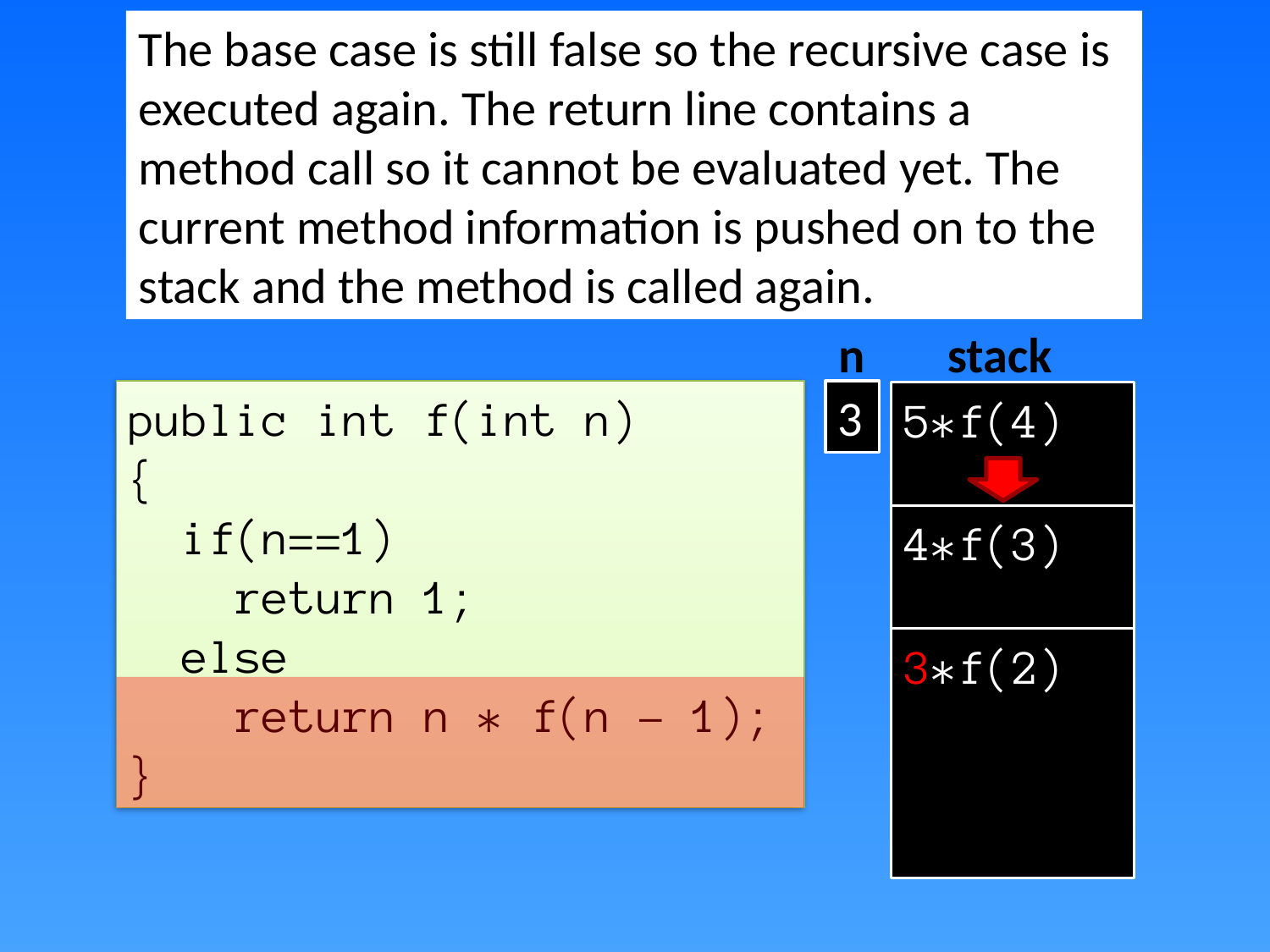

The base case is still false so the recursive case is executed again. The return line contains a method call so it cannot be evaluated yet. The current method information is pushed on to the stack and the method is called again.
n
stack
public int f(int n)
{
  if(n==1)
    return 1;
  else
    return n * f(n – 1);
}
3
5*f(4)

4*f(3)

3*f(2)